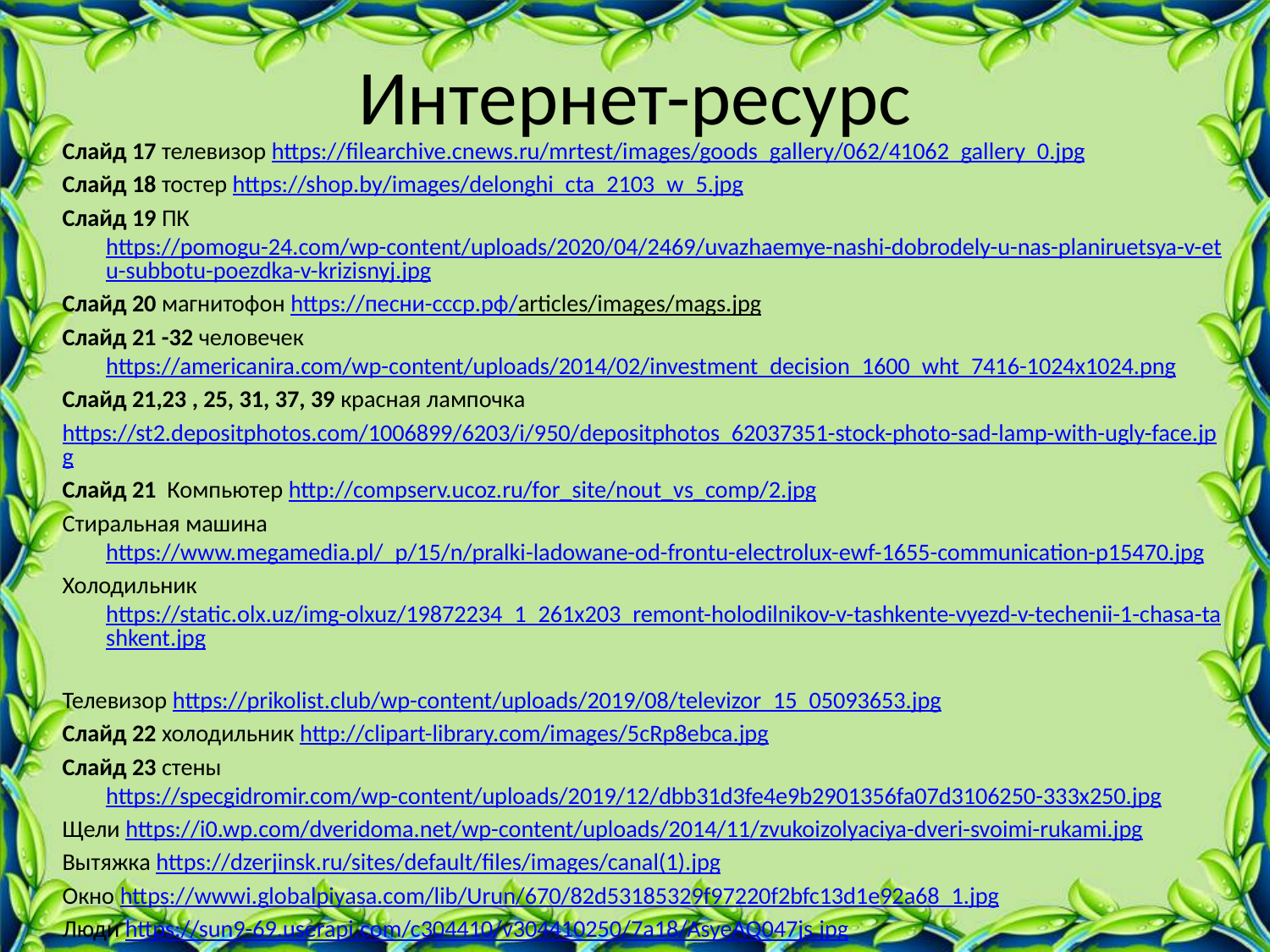

# Интернет-ресурс
Слайд 17 телевизор https://filearchive.cnews.ru/mrtest/images/goods_gallery/062/41062_gallery_0.jpg
Слайд 18 тостер https://shop.by/images/delonghi_cta_2103_w_5.jpg
Слайд 19 ПК https://pomogu-24.com/wp-content/uploads/2020/04/2469/uvazhaemye-nashi-dobrodely-u-nas-planiruetsya-v-etu-subbotu-poezdka-v-krizisnyj.jpg
Слайд 20 магнитофон https://песни-ссср.рф/articles/images/mags.jpg
Слайд 21 -32 человечек https://americanira.com/wp-content/uploads/2014/02/investment_decision_1600_wht_7416-1024x1024.png
Слайд 21,23 , 25, 31, 37, 39 красная лампочка
https://st2.depositphotos.com/1006899/6203/i/950/depositphotos_62037351-stock-photo-sad-lamp-with-ugly-face.jpg
Слайд 21  Компьютер http://compserv.ucoz.ru/for_site/nout_vs_comp/2.jpg
Стиральная машина https://www.megamedia.pl/_p/15/n/pralki-ladowane-od-frontu-electrolux-ewf-1655-communication-p15470.jpg
Холодильник https://static.olx.uz/img-olxuz/19872234_1_261x203_remont-holodilnikov-v-tashkente-vyezd-v-techenii-1-chasa-tashkent.jpg
Телевизор https://prikolist.club/wp-content/uploads/2019/08/televizor_15_05093653.jpg
Слайд 22 холодильник http://clipart-library.com/images/5cRp8ebca.jpg
Слайд 23 стены https://specgidromir.com/wp-content/uploads/2019/12/dbb31d3fe4e9b2901356fa07d3106250-333x250.jpg
Щели https://i0.wp.com/dveridoma.net/wp-content/uploads/2014/11/zvukoizolyaciya-dveri-svoimi-rukami.jpg
Вытяжка https://dzerjinsk.ru/sites/default/files/images/canal(1).jpg
Окно https://wwwi.globalpiyasa.com/lib/Urun/670/82d53185329f97220f2bfc13d1e92a68_1.jpg
Люди https://sun9-69.userapi.com/c304410/v304410250/7a18/AsyeAQ047js.jpg